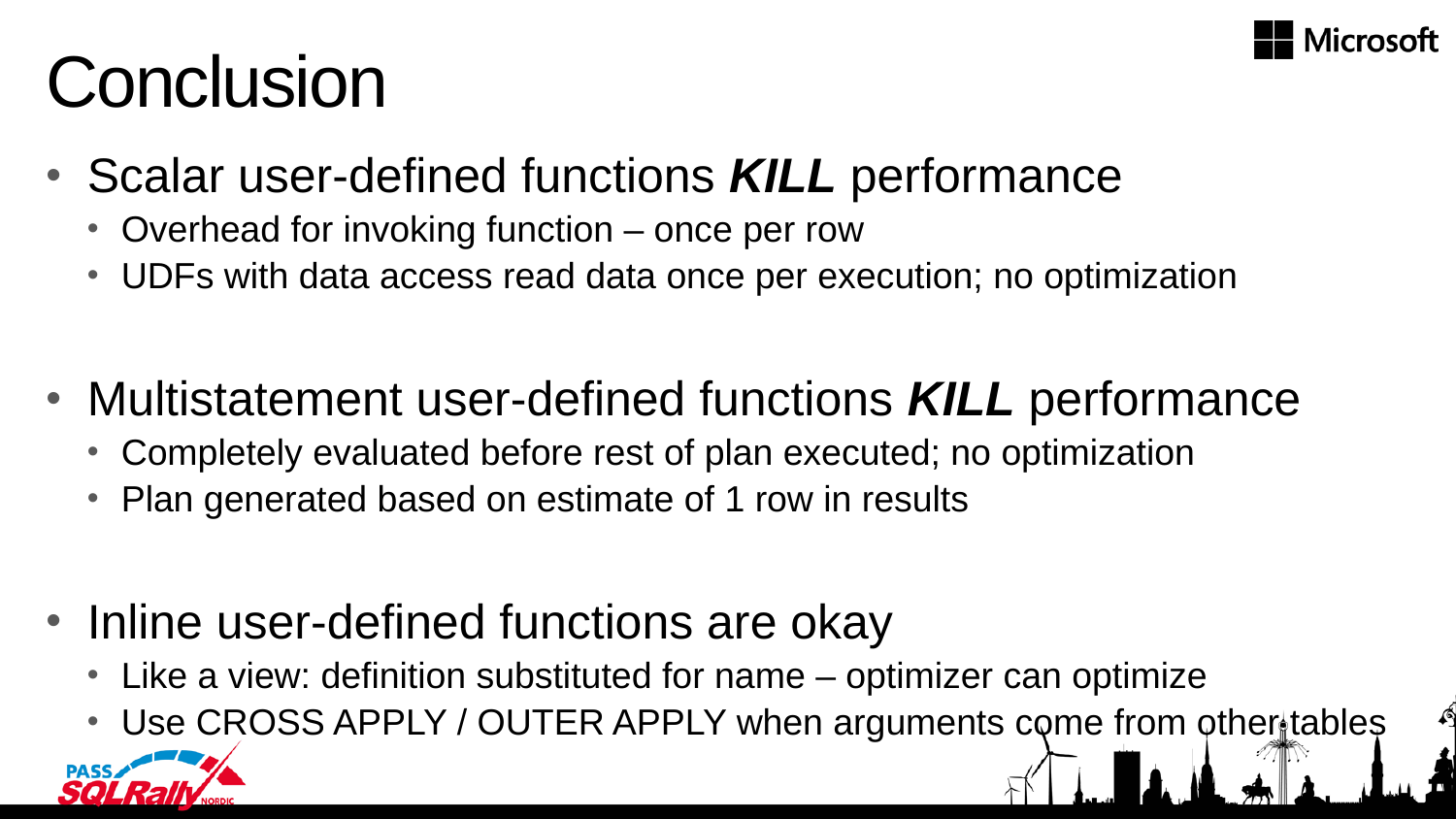

# Conclusion
Scalar user-defined functions KILL performance
Overhead for invoking function – once per row
UDFs with data access read data once per execution; no optimization

Multistatement user-defined functions KILL performance
Completely evaluated before rest of plan executed; no optimization
Plan generated based on estimate of 1 row in results

Inline user-defined functions are okay
Like a view: definition substituted for name – optimizer can optimize
Use CROSS APPLY / OUTER APPLY when arguments come from other tables